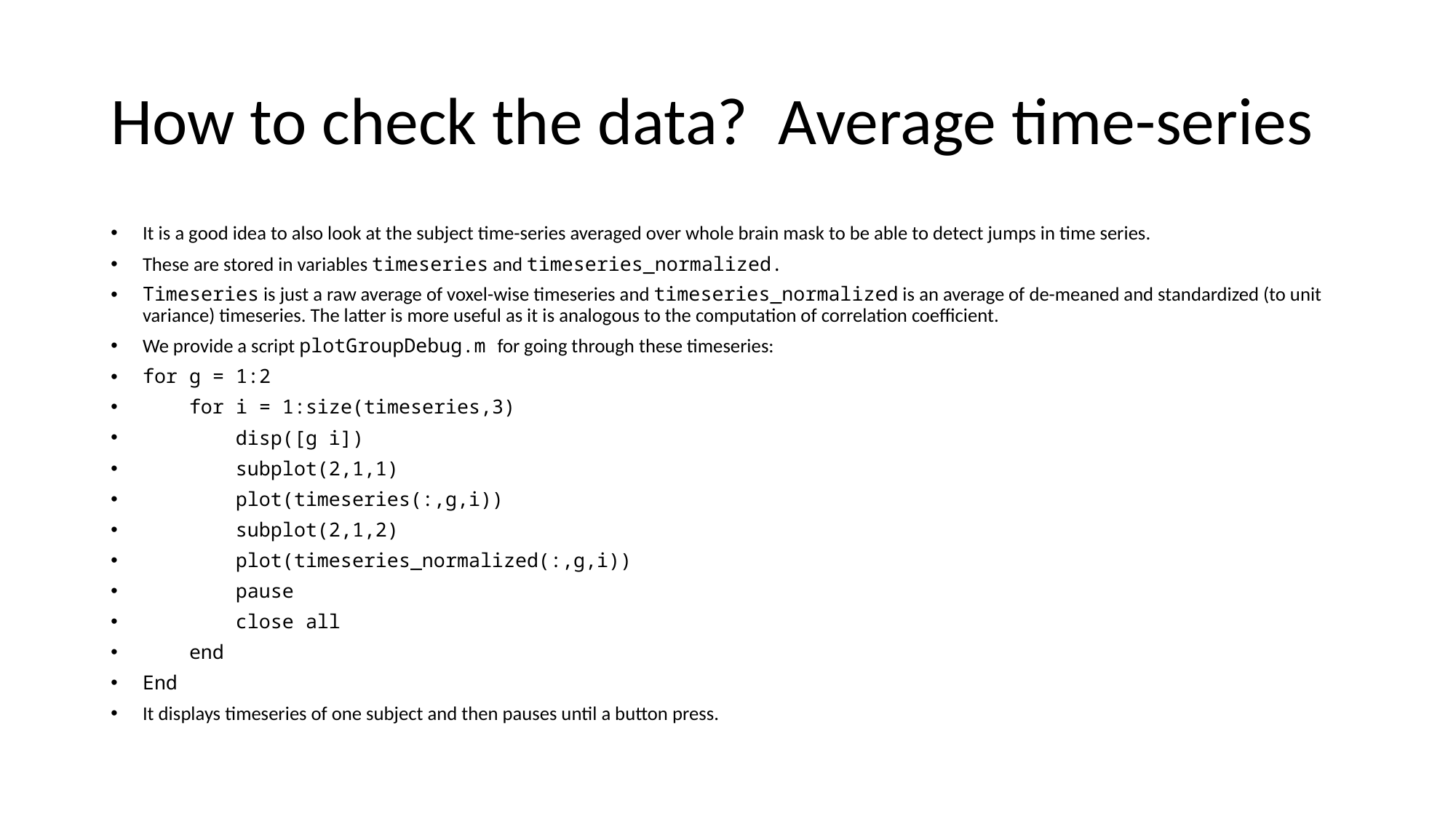

# How to check the data?  Average time-series
It is a good idea to also look at the subject time-series averaged over whole brain mask to be able to detect jumps in time series.
These are stored in variables timeseries and timeseries_normalized.
Timeseries is just a raw average of voxel-wise timeseries and timeseries_normalized is an average of de-meaned and standardized (to unit variance) timeseries. The latter is more useful as it is analogous to the computation of correlation coefficient.
We provide a script plotGroupDebug.m for going through these timeseries:
for g = 1:2
    for i = 1:size(timeseries,3)
        disp([g i])
        subplot(2,1,1)
        plot(timeseries(:,g,i))
        subplot(2,1,2)
        plot(timeseries_normalized(:,g,i))
        pause
        close all
    end
End
It displays timeseries of one subject and then pauses until a button press.